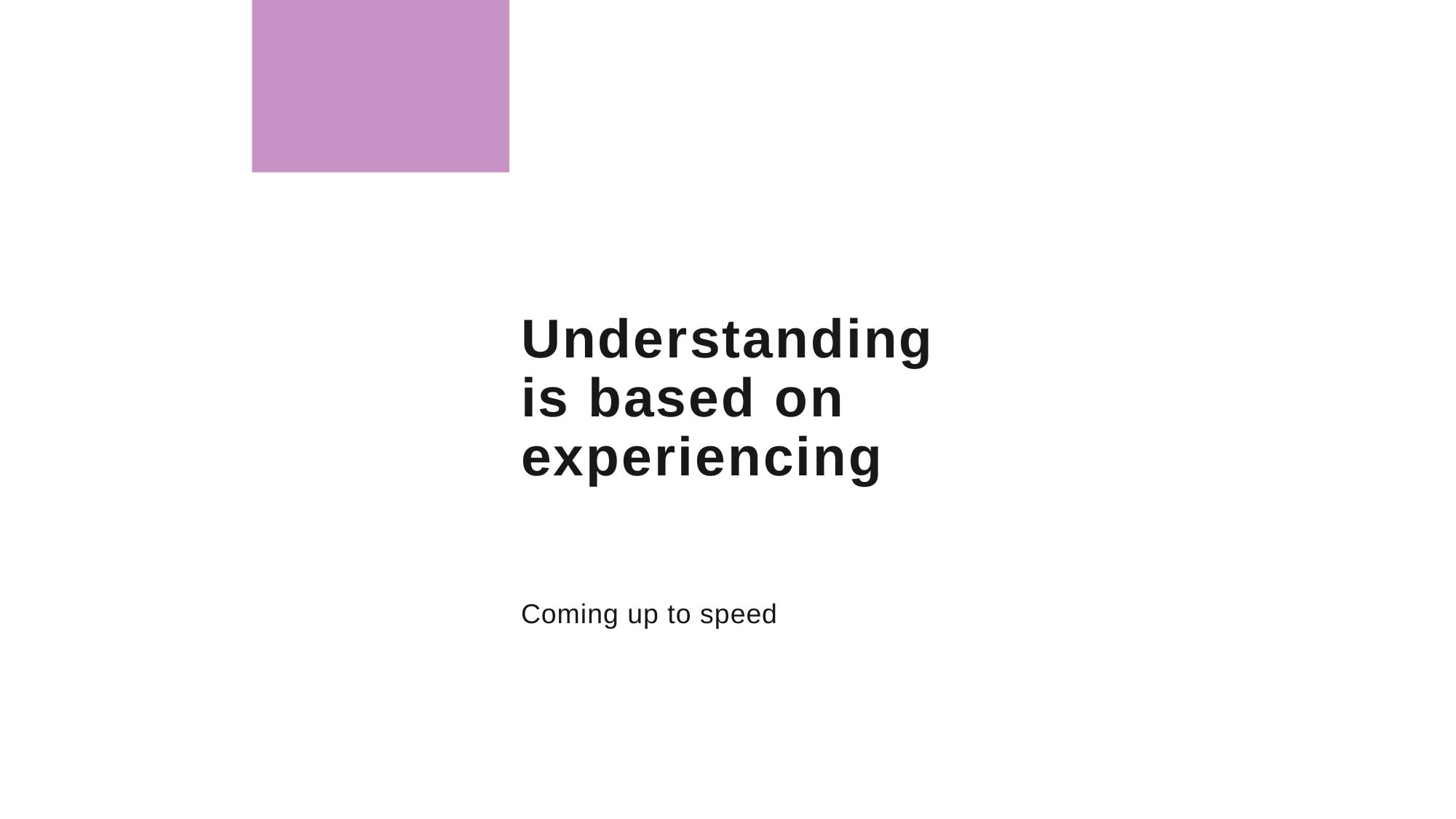

# Understanding is based on experiencing
Coming up to speed